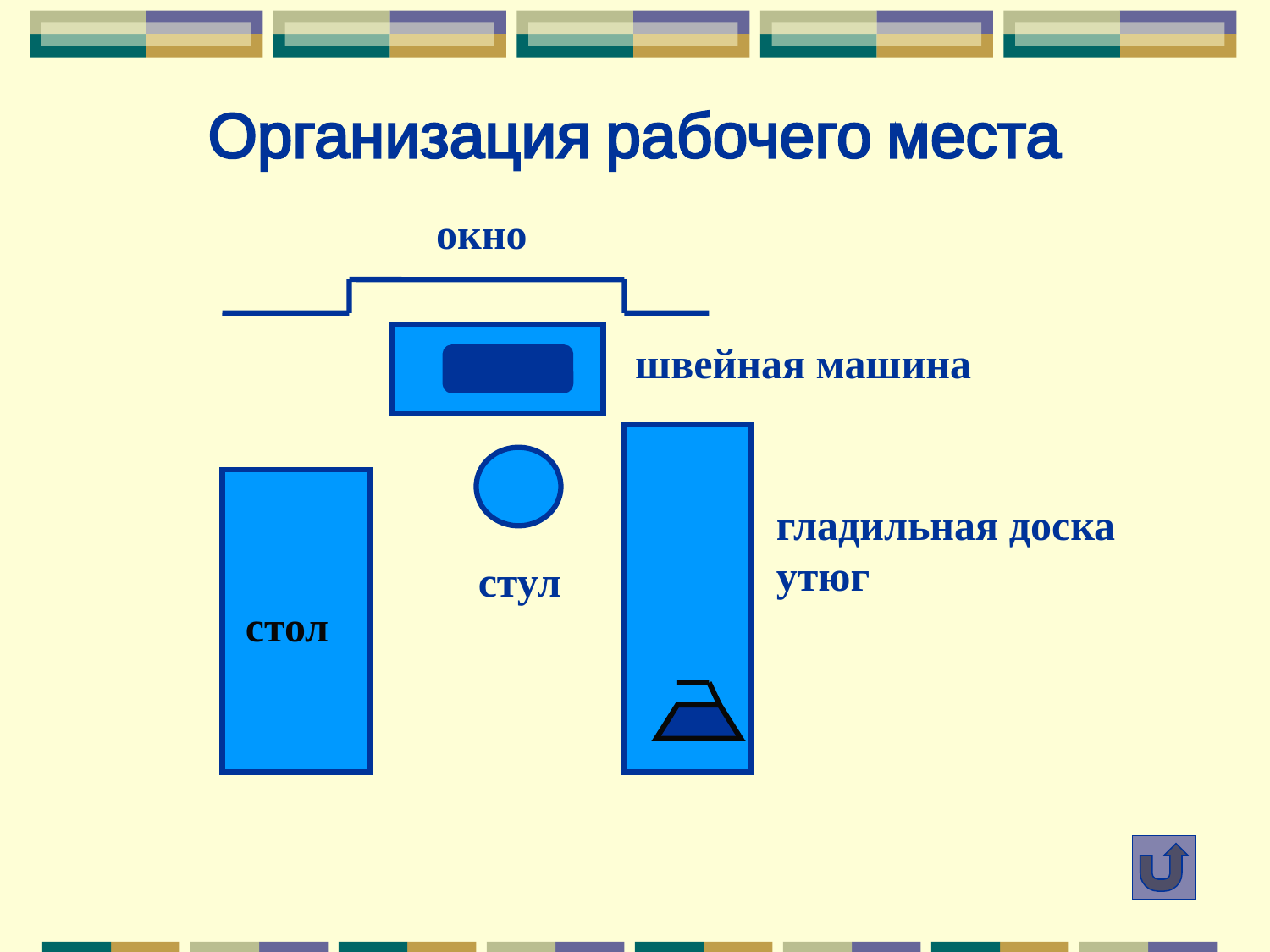

# Организация рабочего места
окно

швейная машина

гладильная доска
утюг
стул
стол